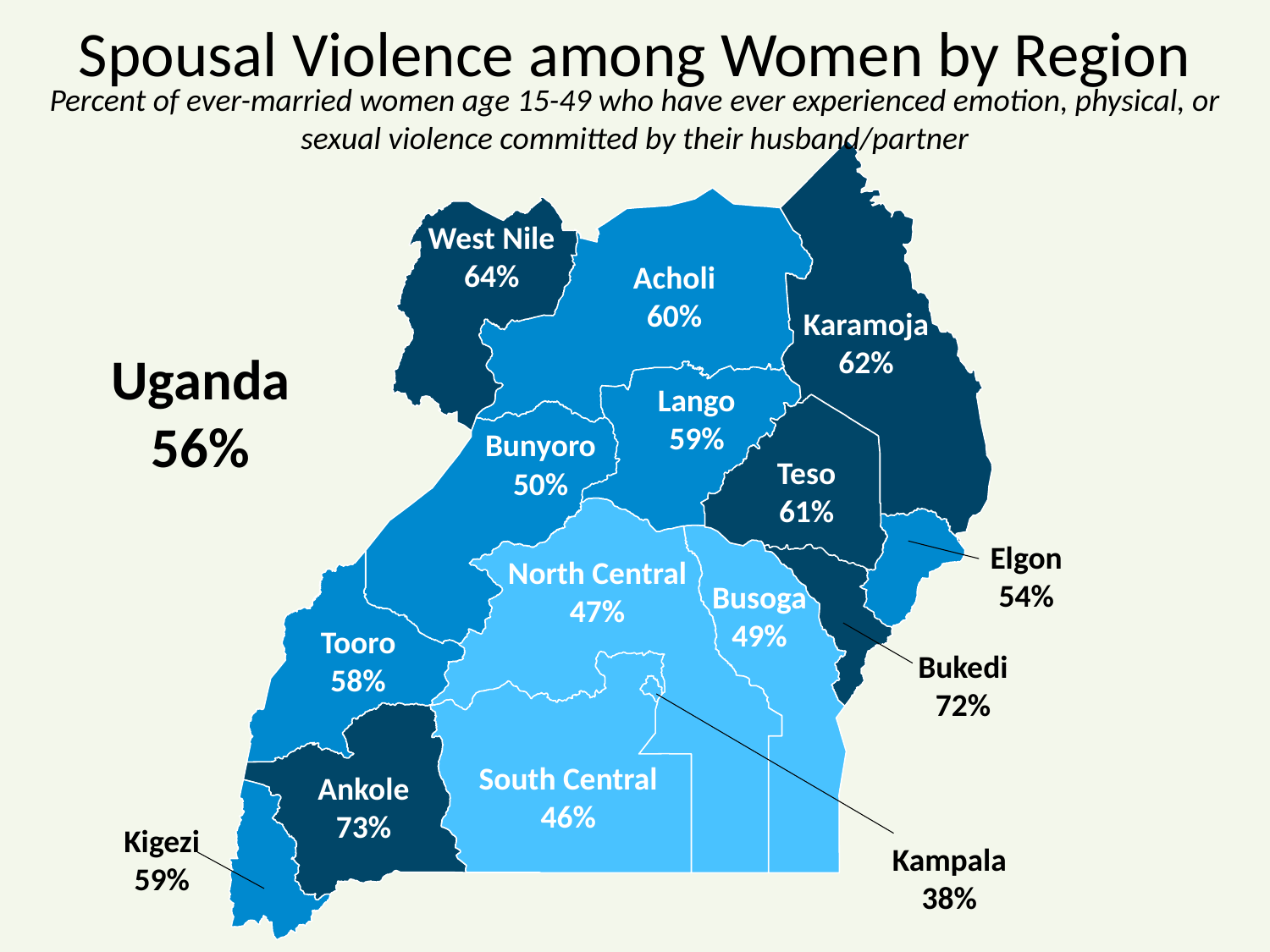

# Spousal Violence among Women by Region
Percent of ever-married women age 15-49 who have ever experienced emotion, physical, or sexual violence committed by their husband/partner

West Nile
64%
Acholi
60%
Karamoja
62%
Uganda
56%

Lango
59%

Bunyoro
50%
Teso
61%

Elgon
54%

North Central
47%

Busoga
49%
Tooro
58%
Bukedi
72%

South Central
46%
Ankole
73%

Kigezi
59%
Kampala
38%